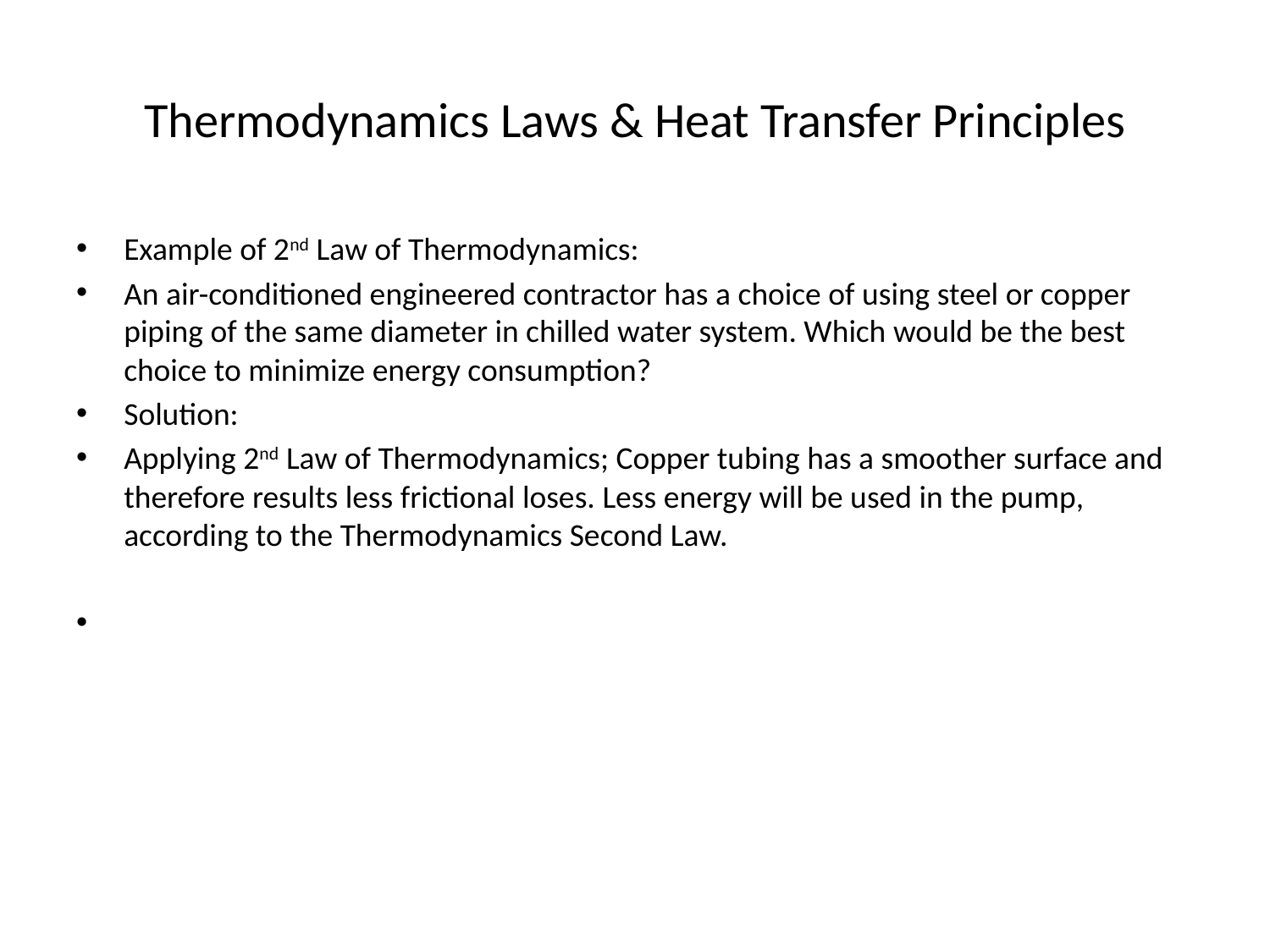

# Thermodynamics Laws & Heat Transfer Principles
Example of 2nd Law of Thermodynamics:
An air-conditioned engineered contractor has a choice of using steel or copper piping of the same diameter in chilled water system. Which would be the best choice to minimize energy consumption?
Solution:
Applying 2nd Law of Thermodynamics; Copper tubing has a smoother surface and therefore results less frictional loses. Less energy will be used in the pump, according to the Thermodynamics Second Law.